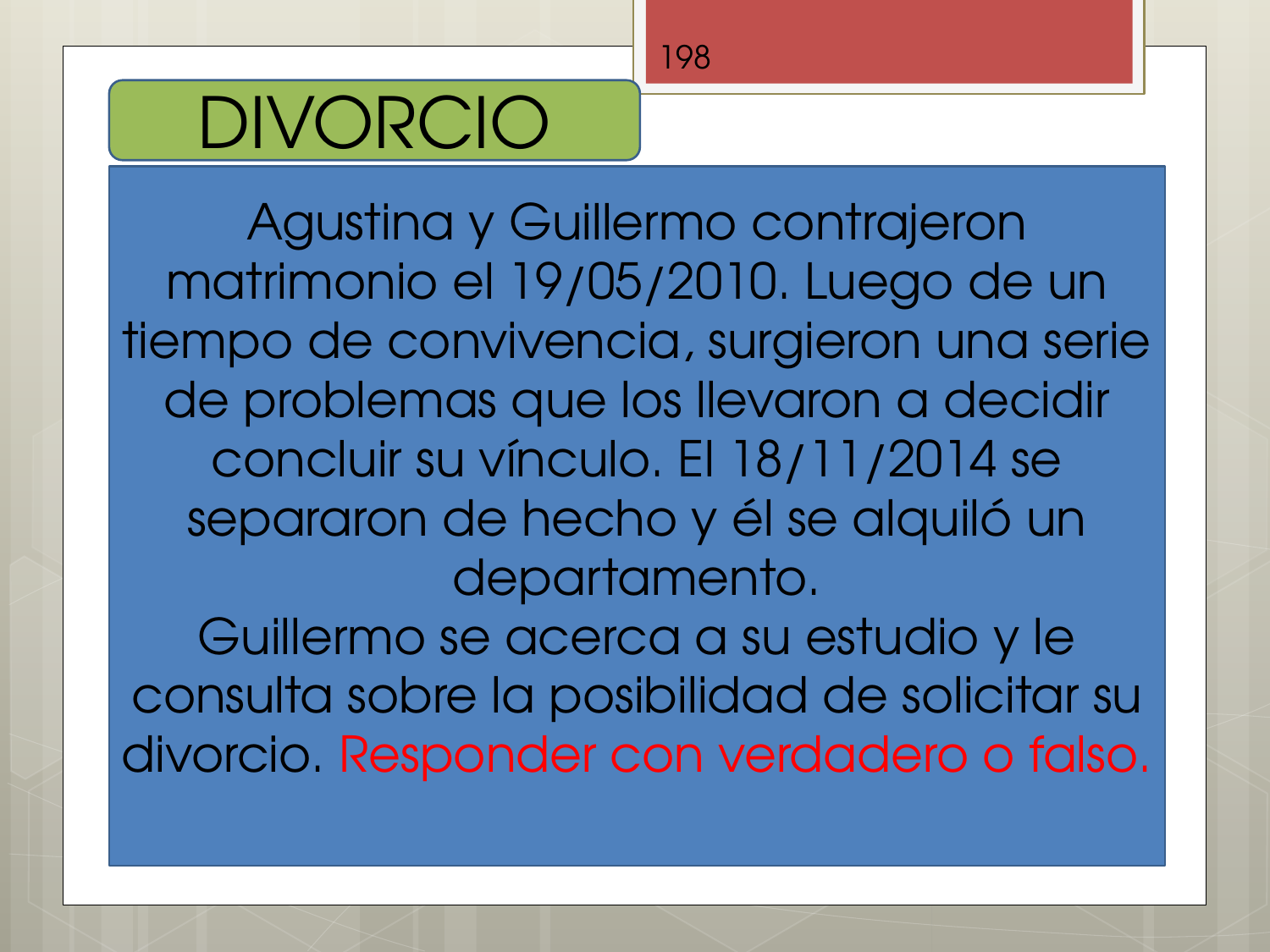

198
DIVORCIO
Agustina y Guillermo contrajeron matrimonio el 19/05/2010. Luego de un tiempo de convivencia, surgieron una serie de problemas que los llevaron a decidir concluir su vínculo. El 18/11/2014 se separaron de hecho y él se alquiló un departamento.
Guillermo se acerca a su estudio y le consulta sobre la posibilidad de solicitar su divorcio. Responder con verdadero o falso.